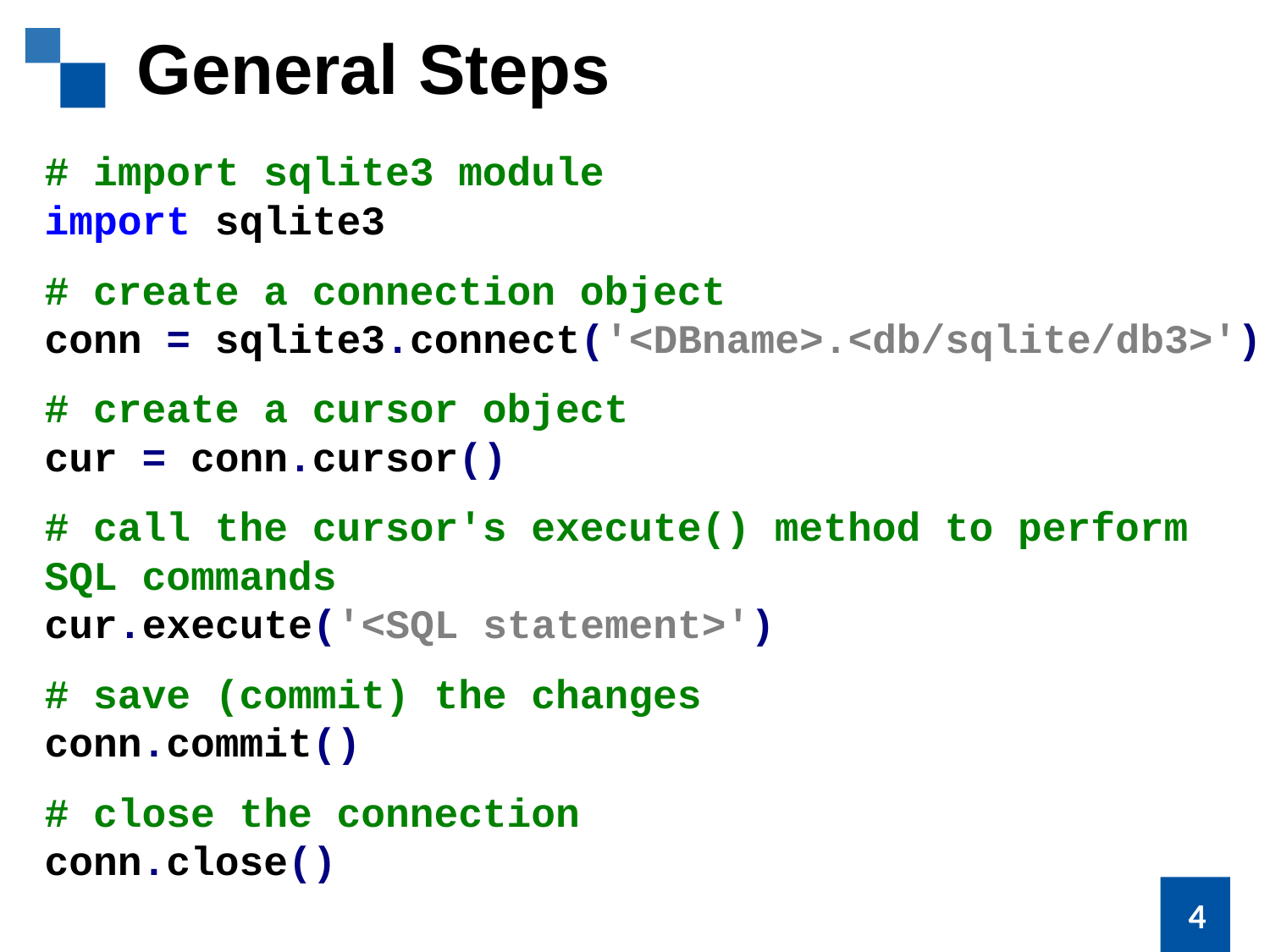

General Steps
# import sqlite3 module
import sqlite3
# create a connection object
conn = sqlite3.connect('<DBname>.<db/sqlite/db3>')
# create a cursor object
cur = conn.cursor()
# call the cursor's execute() method to perform SQL commands
cur.execute('<SQL statement>')
# save (commit) the changes
conn.commit()
# close the connection
conn.close()
4